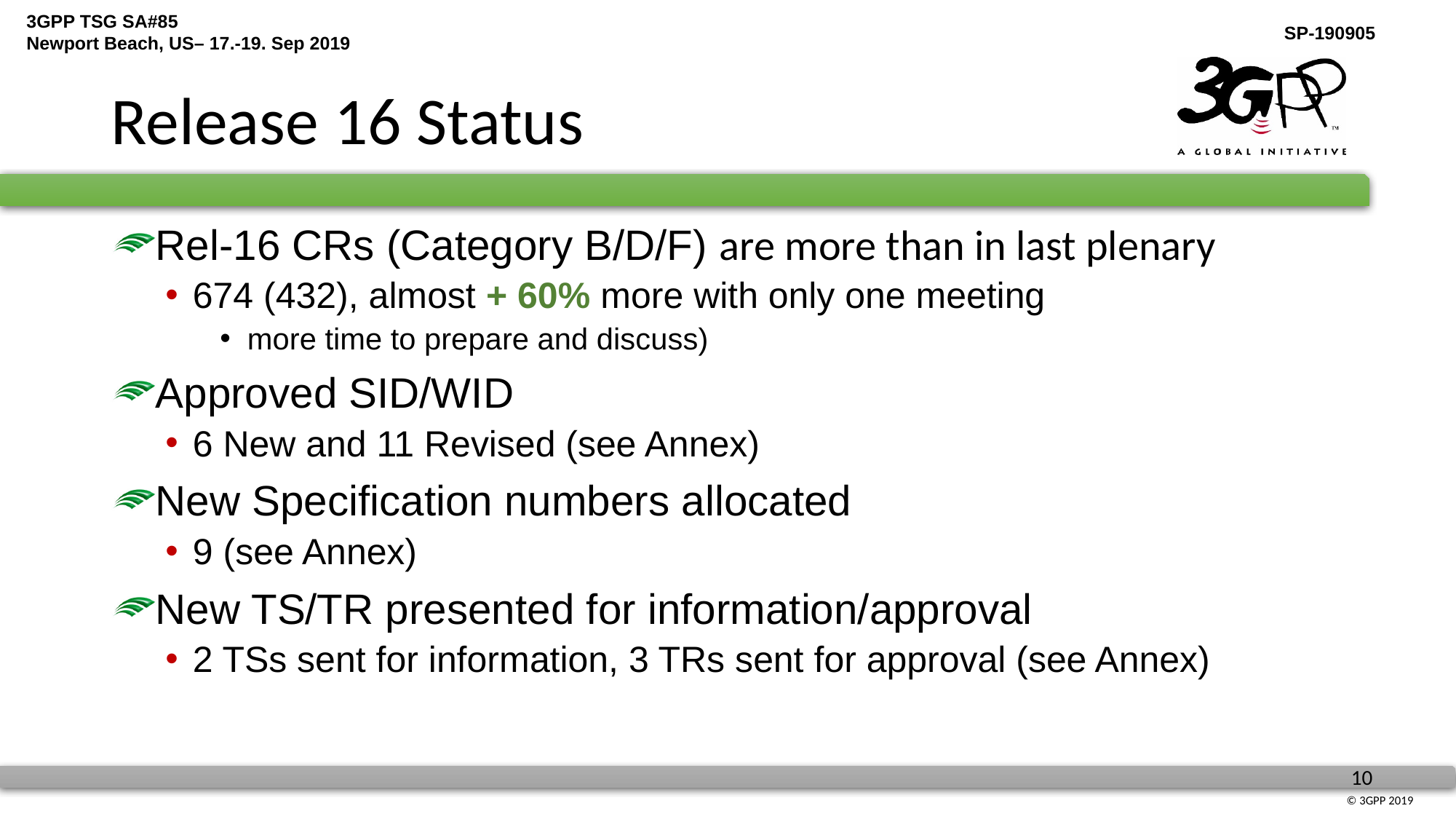

# Release 16 Status
Rel-16 CRs (Category B/D/F) are more than in last plenary
674 (432), almost + 60% more with only one meeting
more time to prepare and discuss)
Approved SID/WID
6 New and 11 Revised (see Annex)
New Specification numbers allocated
9 (see Annex)
New TS/TR presented for information/approval
2 TSs sent for information, 3 TRs sent for approval (see Annex)